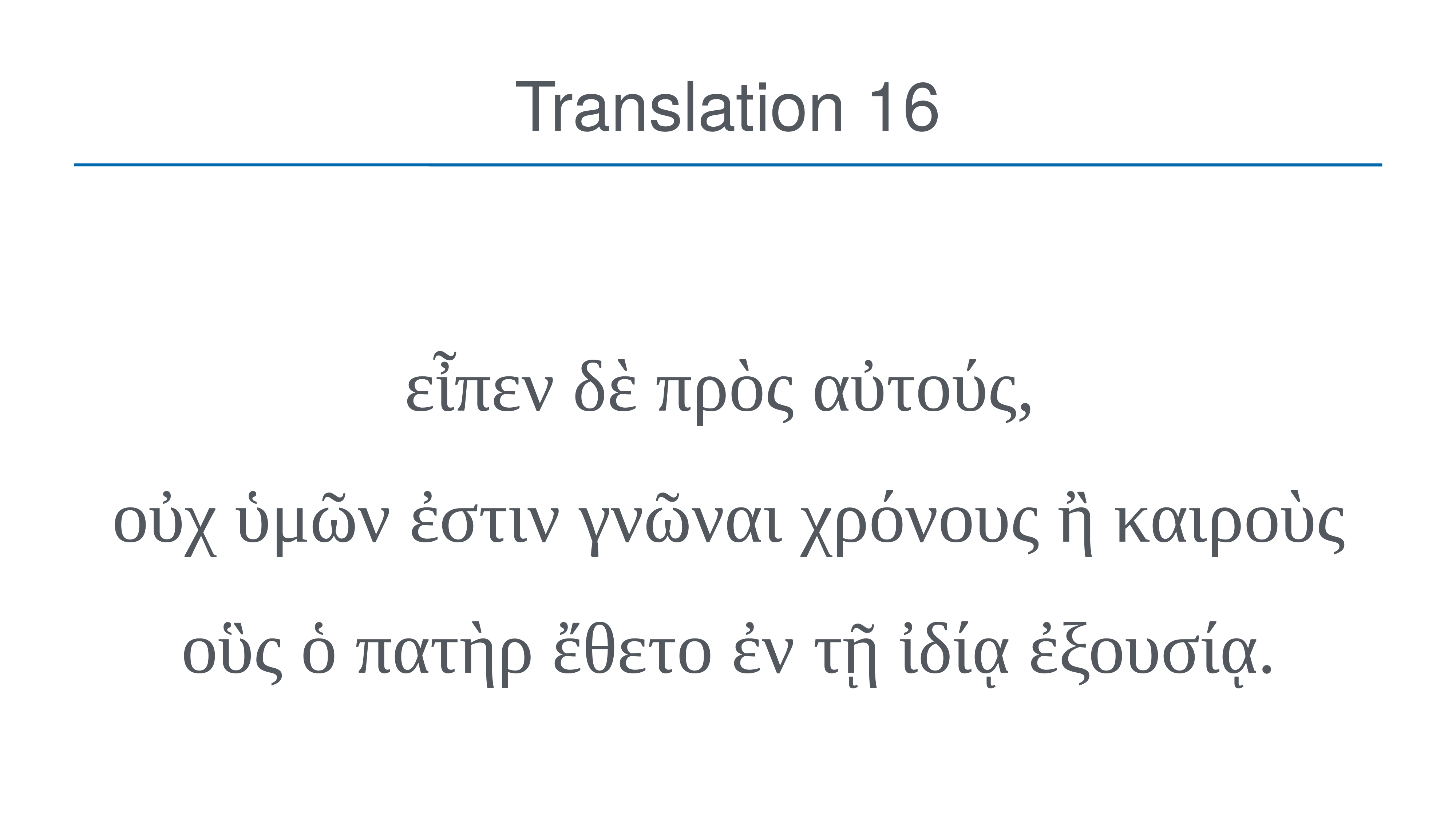

# Translation 16
εἶπεν δὲ πρὸς αὐτούς,
οὐχ ὑμῶν ἐστιν γνῶναι χρόνους ἢ καιροὺς οὓς ὁ πατὴρ ἔθετο ἐν τῇ ἰδίᾳ ἐξουσίᾳ.